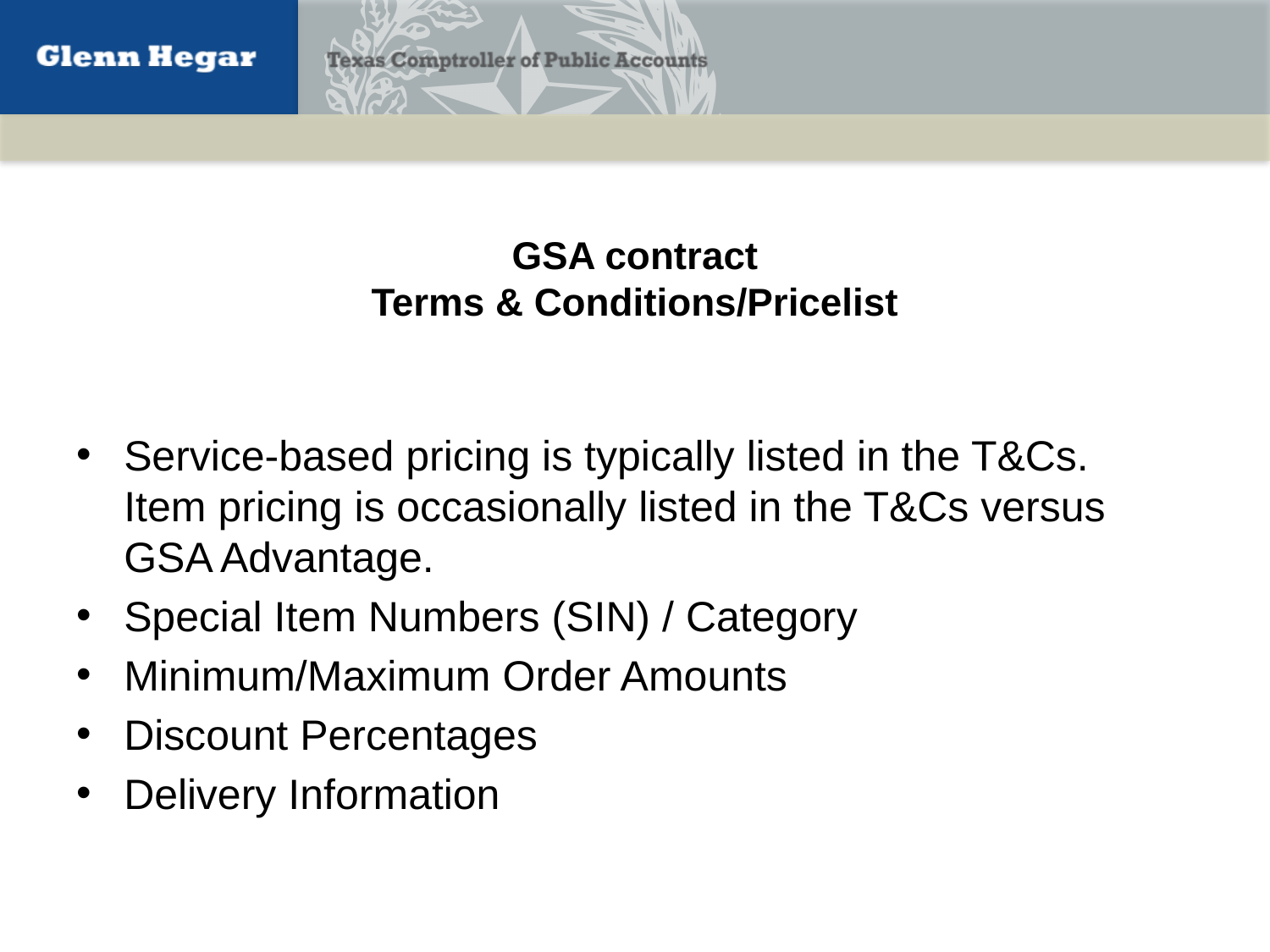

# GSA contract Terms & Conditions/Pricelist
Service-based pricing is typically listed in the T&Cs. Item pricing is occasionally listed in the T&Cs versus GSA Advantage.
Special Item Numbers (SIN) / Category
Minimum/Maximum Order Amounts
Discount Percentages
Delivery Information